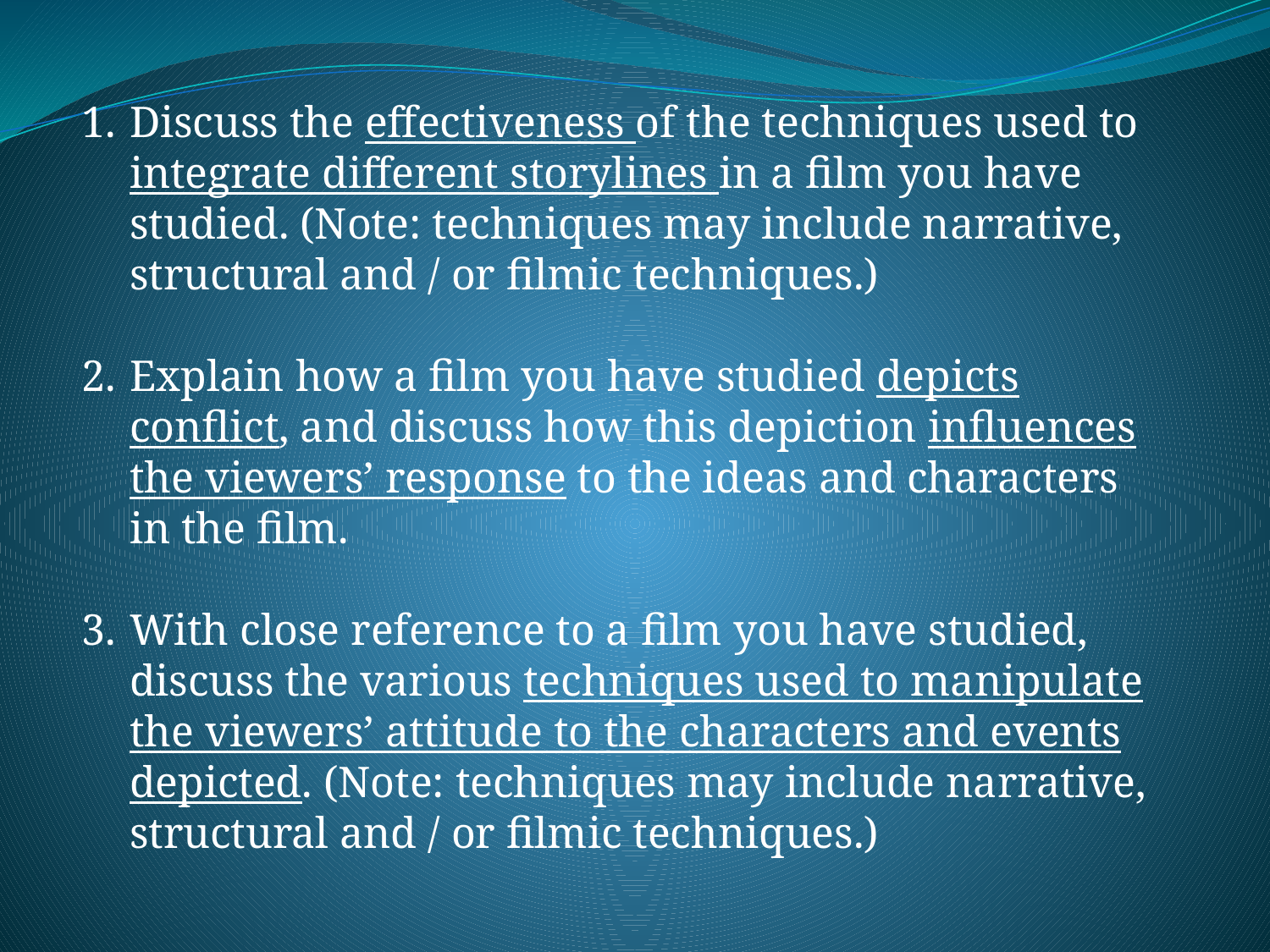

Discuss the effectiveness of the techniques used to integrate different storylines in a film you have studied. (Note: techniques may include narrative, structural and / or filmic techniques.)

Explain how a film you have studied depicts conflict, and discuss how this depiction influences the viewers’ response to the ideas and characters in the film.

With close reference to a film you have studied, discuss the various techniques used to manipulate the viewers’ attitude to the characters and events depicted. (Note: techniques may include narrative, structural and / or filmic techniques.)